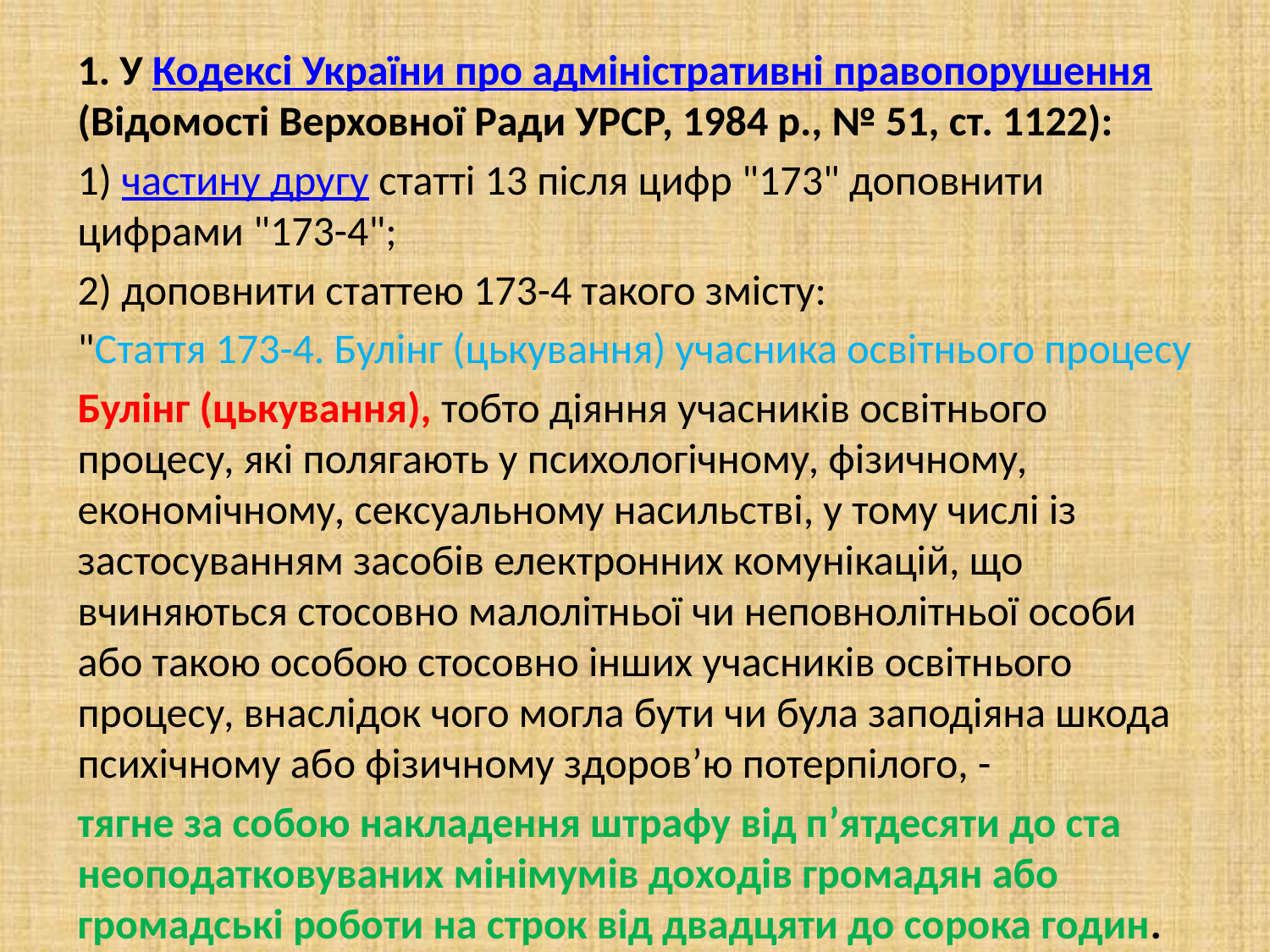

1. У Кодексі України про адміністративні правопорушення (Відомості Верховної Ради УРСР, 1984 р., № 51, ст. 1122):
1) частину другу статті 13 після цифр "173" доповнити цифрами "173-4";
2) доповнити статтею 173-4 такого змісту:
"Стаття 173-4. Булінг (цькування) учасника освітнього процесу
Булінг (цькування), тобто діяння учасників освітнього процесу, які полягають у психологічному, фізичному, економічному, сексуальному насильстві, у тому числі із застосуванням засобів електронних комунікацій, що вчиняються стосовно малолітньої чи неповнолітньої особи або такою особою стосовно інших учасників освітнього процесу, внаслідок чого могла бути чи була заподіяна шкода психічному або фізичному здоров’ю потерпілого, -
тягне за собою накладення штрафу від п’ятдесяти до ста неоподатковуваних мінімумів доходів громадян або громадські роботи на строк від двадцяти до сорока годин.